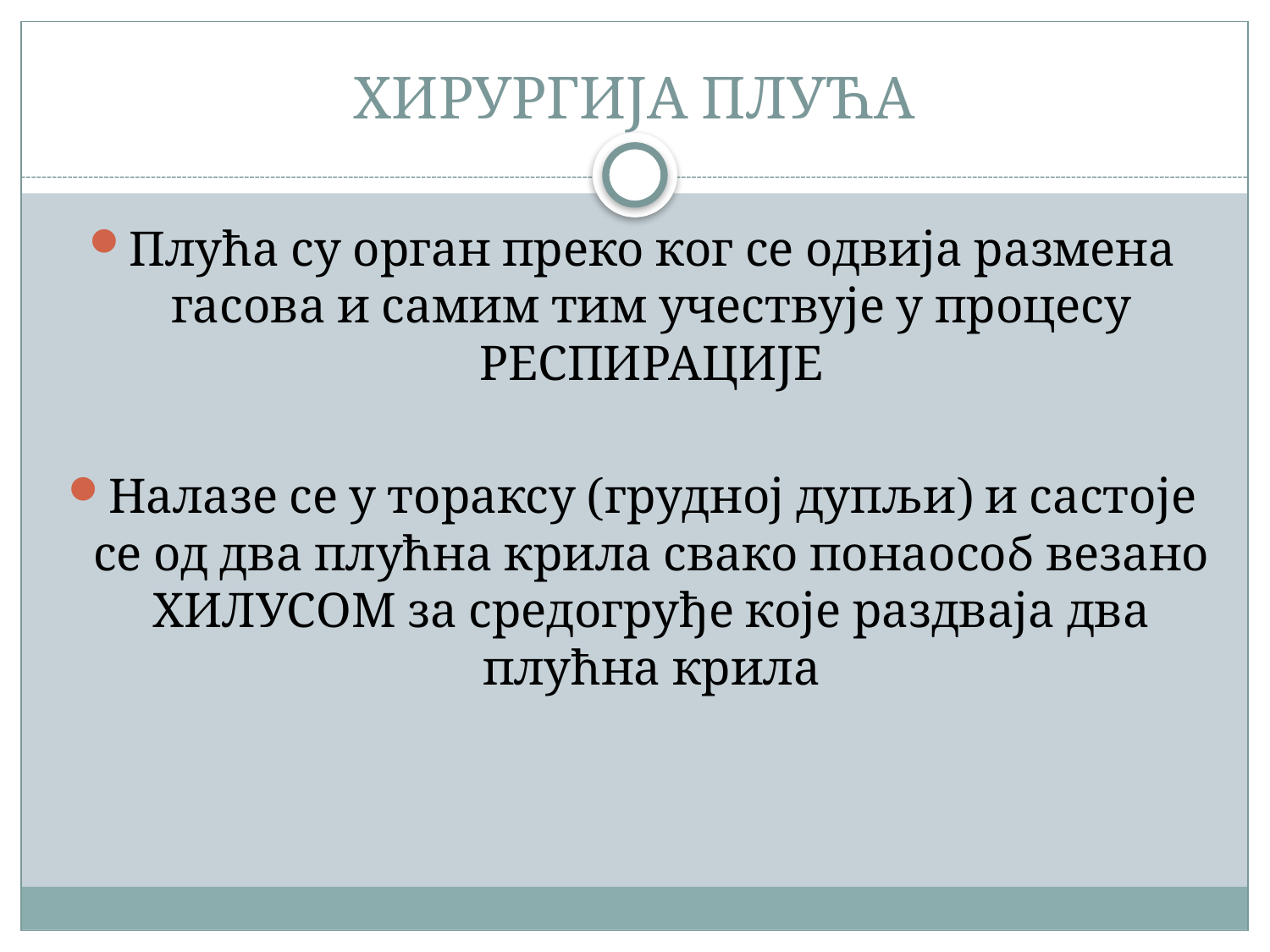

# ХИРУРГИЈА ПЛУЋА
Плућа су орган преко ког се одвија размена гасова и самим тим учествује у процесу РЕСПИРАЦИЈЕ

Налазе се у тораксу (грудној дупљи) и састоје се од два плућна крила свако понаособ везано ХИЛУСОМ за средогруђе које раздваја два плућна крила